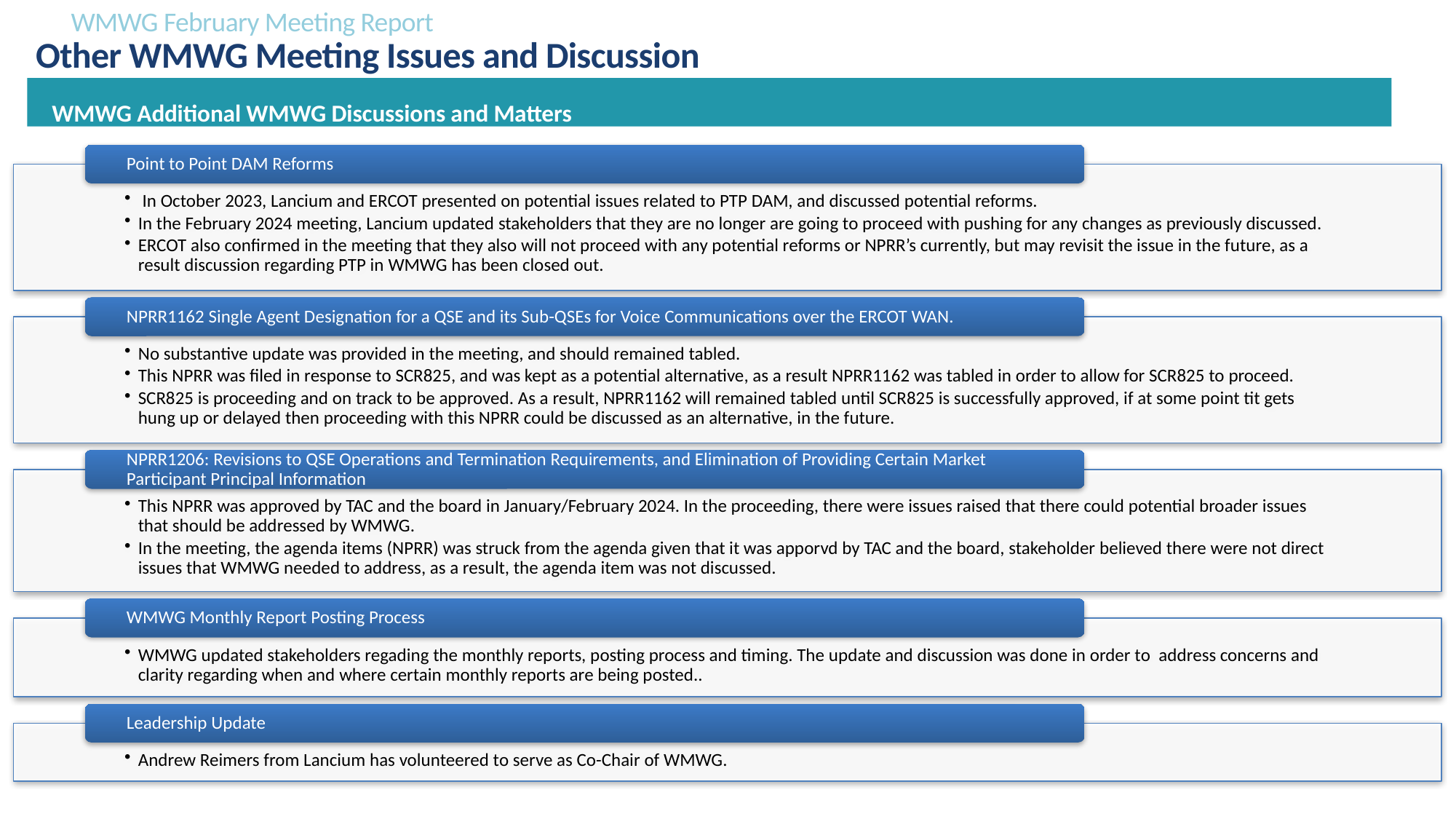

WMWG February Meeting Report
# Other WMWG Meeting Issues and Discussion
WMWG Additional WMWG Discussions and Matters
 In October 2023, Lancium and ERCOT presented on potential issues related to PTP DAM, and discussed potential reforms.
In the February 2024 meeting, Lancium updated stakeholders that they are no longer are going to proceed with pushing for any changes as previously discussed.
ERCOT also confirmed in the meeting that they also will not proceed with any potential reforms or NPRR’s currently, but may revisit the issue in the future, as a result discussion regarding PTP in WMWG has been closed out.
Point to Point DAM Reforms
No substantive update was provided in the meeting, and should remained tabled.
This NPRR was filed in response to SCR825, and was kept as a potential alternative, as a result NPRR1162 was tabled in order to allow for SCR825 to proceed.
SCR825 is proceeding and on track to be approved. As a result, NPRR1162 will remained tabled until SCR825 is successfully approved, if at some point tit gets hung up or delayed then proceeding with this NPRR could be discussed as an alternative, in the future.
NPRR1162 Single Agent Designation for a QSE and its Sub-QSEs for Voice Communications over the ERCOT WAN.
This NPRR was approved by TAC and the board in January/February 2024. In the proceeding, there were issues raised that there could potential broader issues that should be addressed by WMWG.
In the meeting, the agenda items (NPRR) was struck from the agenda given that it was apporvd by TAC and the board, stakeholder believed there were not direct issues that WMWG needed to address, as a result, the agenda item was not discussed.
NPRR1206: Revisions to QSE Operations and Termination Requirements, and Elimination of Providing Certain Market Participant Principal Information
WMWG updated stakeholders regading the monthly reports, posting process and timing. The update and discussion was done in order to  address concerns and clarity regarding when and where certain monthly reports are being posted..
WMWG Monthly Report Posting Process
Andrew Reimers from Lancium has volunteered to serve as Co-Chair of WMWG.
Leadership Update